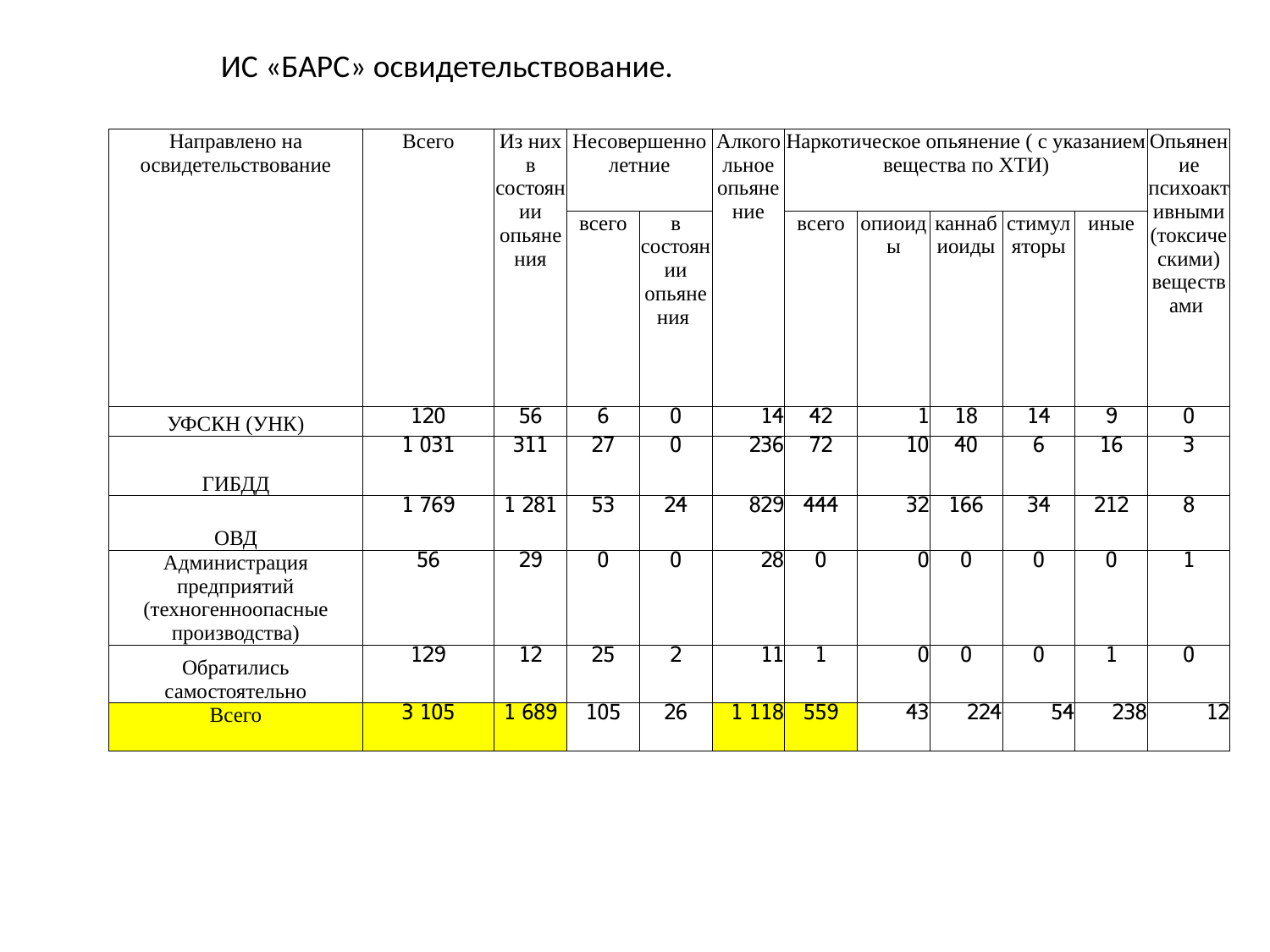

ИС «БАРС» освидетельствование.
| Направлено на освидетельствование | Всего | Из них в состоянии опьянения | Несовершеннолетние |  | Алкогольное опьянение | Наркотическое опьянение ( с указанием вещества по ХТИ) |  |  |  |  | Опьянение психоактивными (токсическими) веществами |
| --- | --- | --- | --- | --- | --- | --- | --- | --- | --- | --- | --- |
|  |  |  | всего | в состоянии опьянения |  | всего | опиоиды | каннабиоиды | стимуляторы | иные |  |
| УФСКН (УНК) | 120 | 56 | 6 | 0 | 14 | 42 | 1 | 18 | 14 | 9 | 0 |
| ГИБДД | 1 031 | 311 | 27 | 0 | 236 | 72 | 10 | 40 | 6 | 16 | 3 |
| ОВД | 1 769 | 1 281 | 53 | 24 | 829 | 444 | 32 | 166 | 34 | 212 | 8 |
| Администрация предприятий (техногенноопасные производства) | 56 | 29 | 0 | 0 | 28 | 0 | 0 | 0 | 0 | 0 | 1 |
| Обратились самостоятельно | 129 | 12 | 25 | 2 | 11 | 1 | 0 | 0 | 0 | 1 | 0 |
| Всего | 3 105 | 1 689 | 105 | 26 | 1 118 | 559 | 43 | 224 | 54 | 238 | 12 |